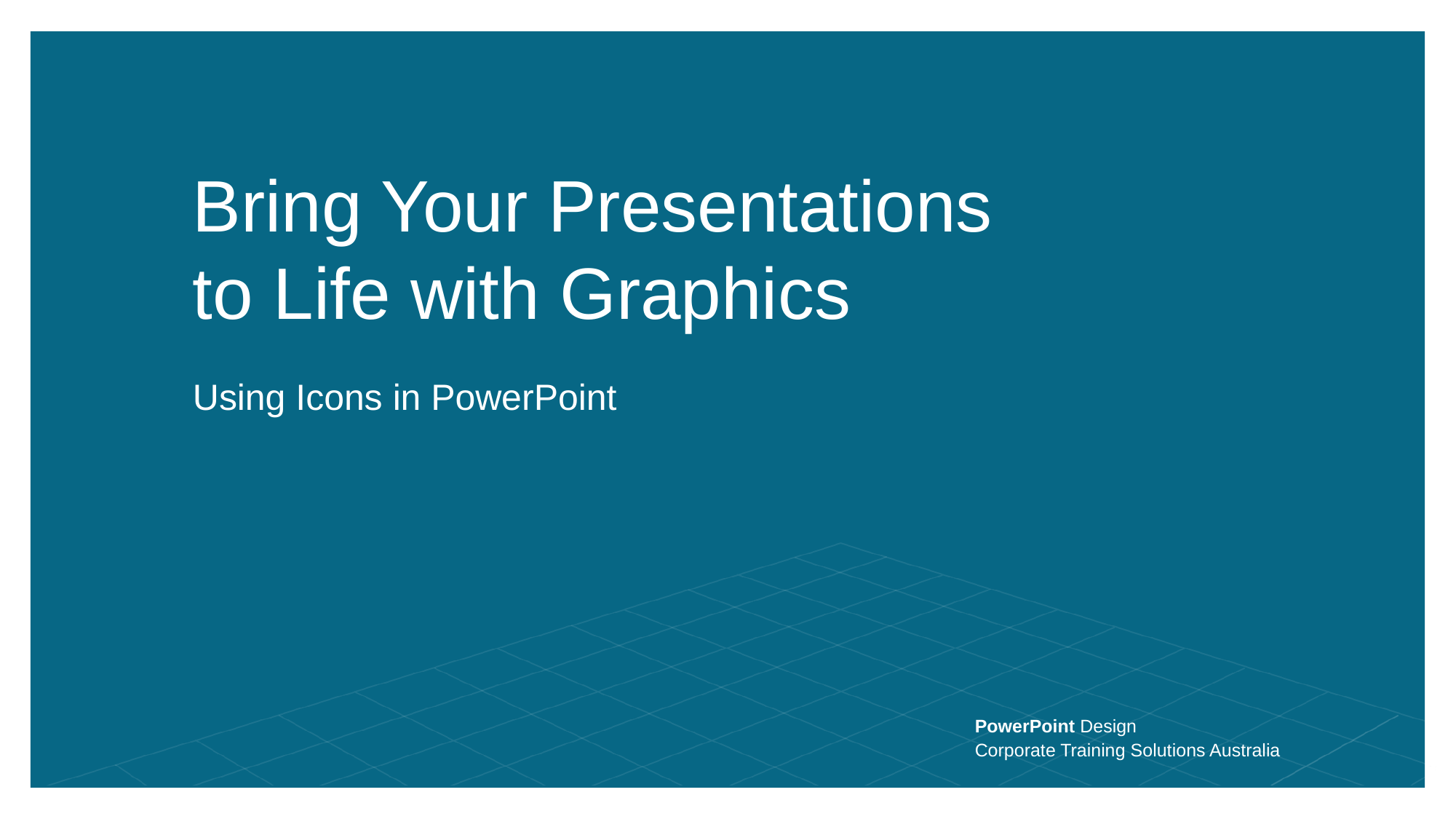

# Bring Your Presentations to Life with Graphics
Using Icons in PowerPoint

PowerPoint Design
Corporate Training Solutions Australia